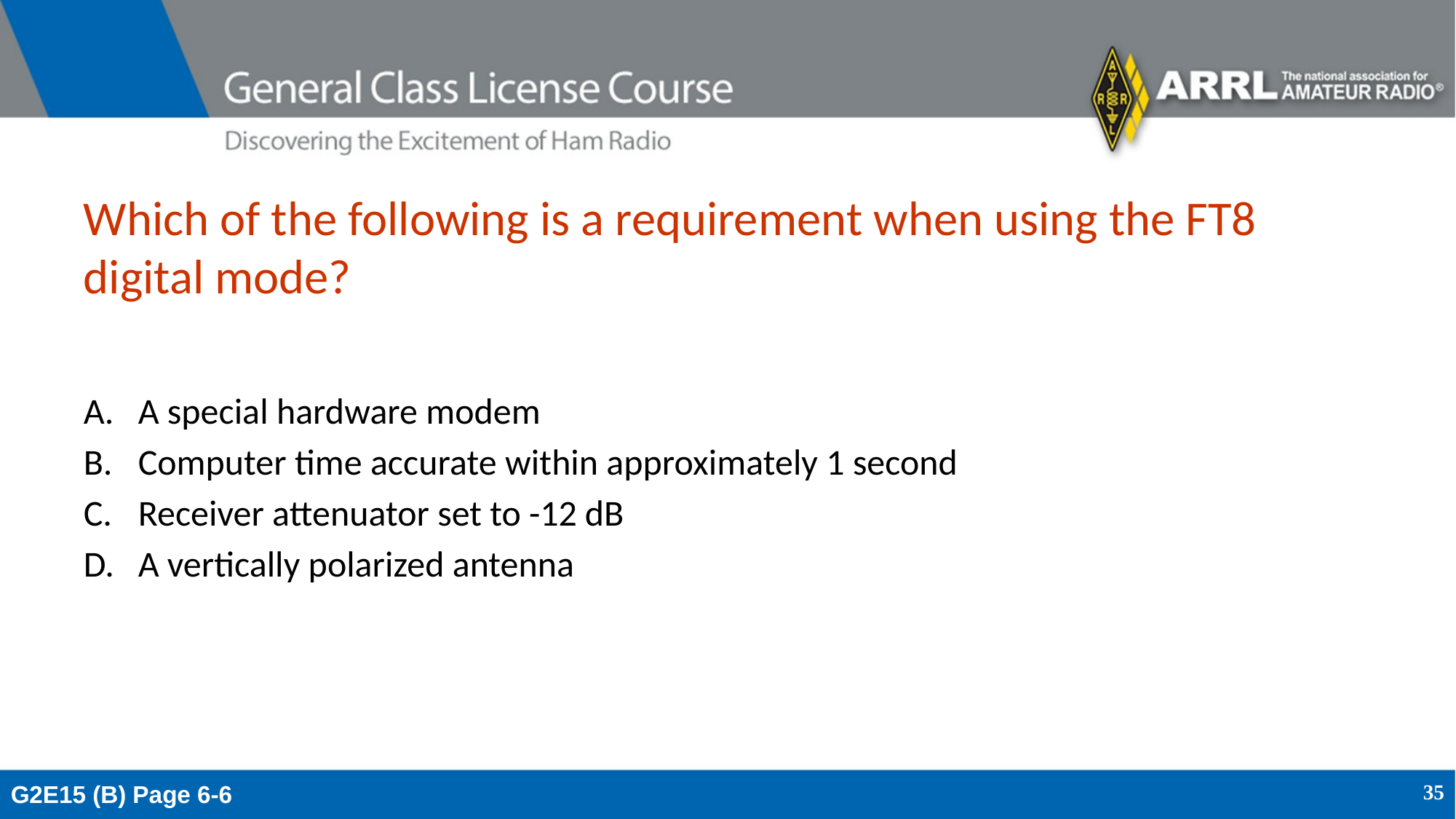

# Which of the following is a requirement when using the FT8 digital mode?
A special hardware modem
Computer time accurate within approximately 1 second
Receiver attenuator set to -12 dB
A vertically polarized antenna
G2E15 (B) Page 6-6
35